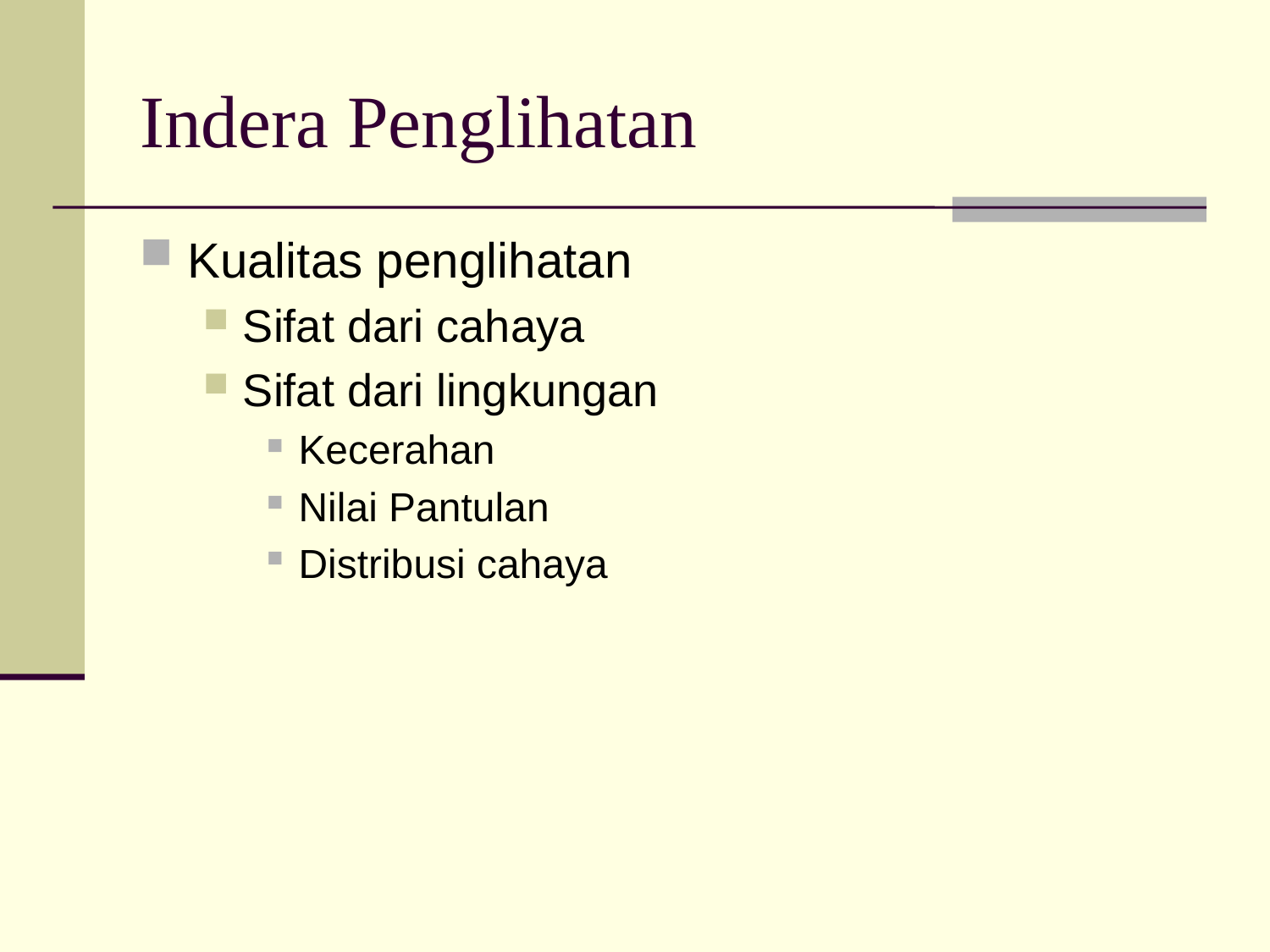

# Indera Penglihatan
Kualitas penglihatan
Sifat dari cahaya
Sifat dari lingkungan
Kecerahan
Nilai Pantulan
Distribusi cahaya